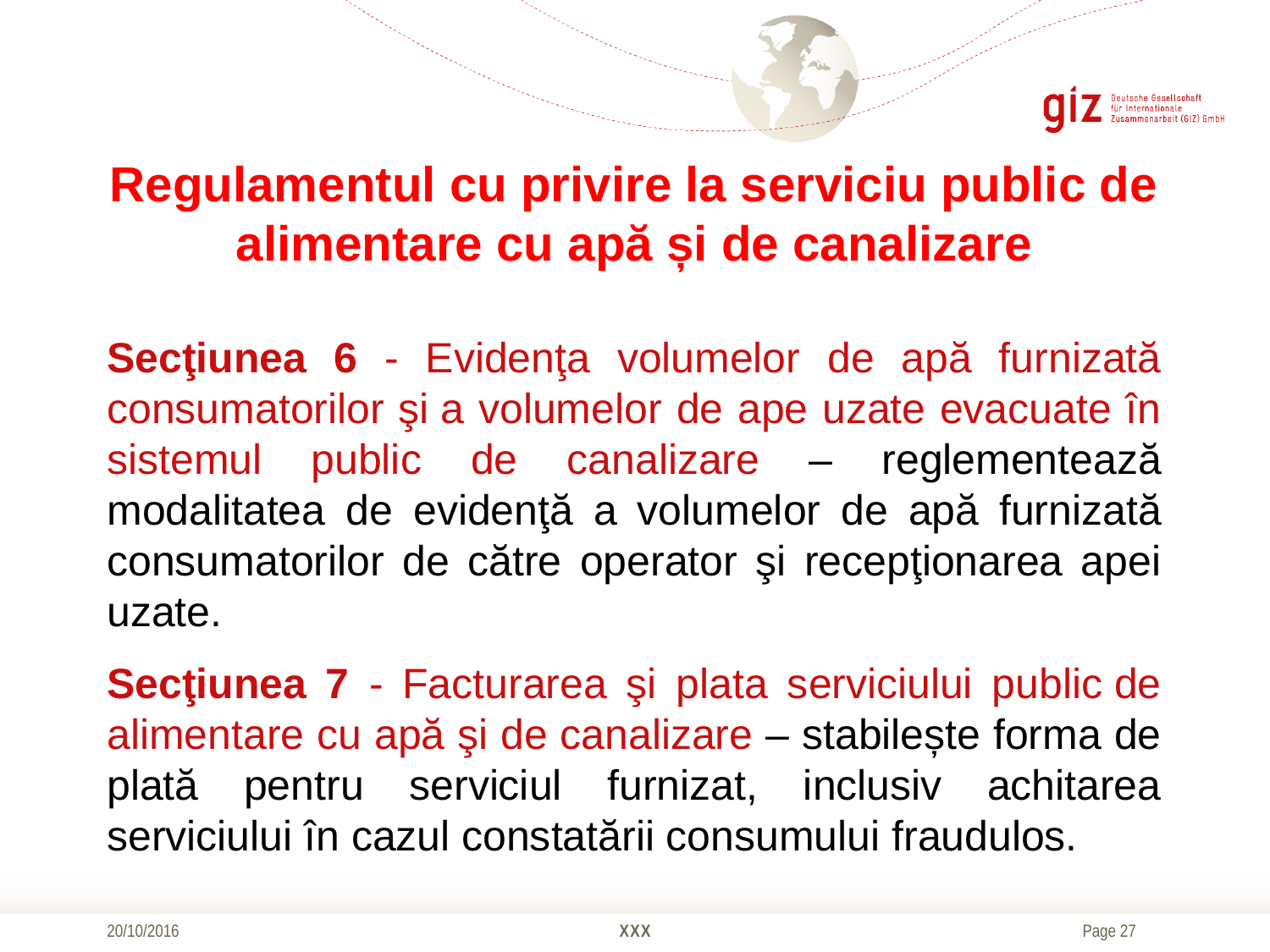

# Regulamentul cu privire la serviciu public de alimentare cu apă și de canalizare
Secţiunea 6 - Evidenţa volumelor de apă furnizată consumatorilor şi a volumelor de ape uzate evacuate în sistemul public de canalizare – reglementează modalitatea de evidenţă a volumelor de apă furnizată consumatorilor de către operator şi recepţionarea apei uzate.
Secţiunea 7 - Facturarea şi plata serviciului public de alimentare cu apă şi de canalizare – stabilește forma de plată pentru serviciul furnizat, inclusiv achitarea serviciului în cazul constatării consumului fraudulos.

20/10/2016
XXX